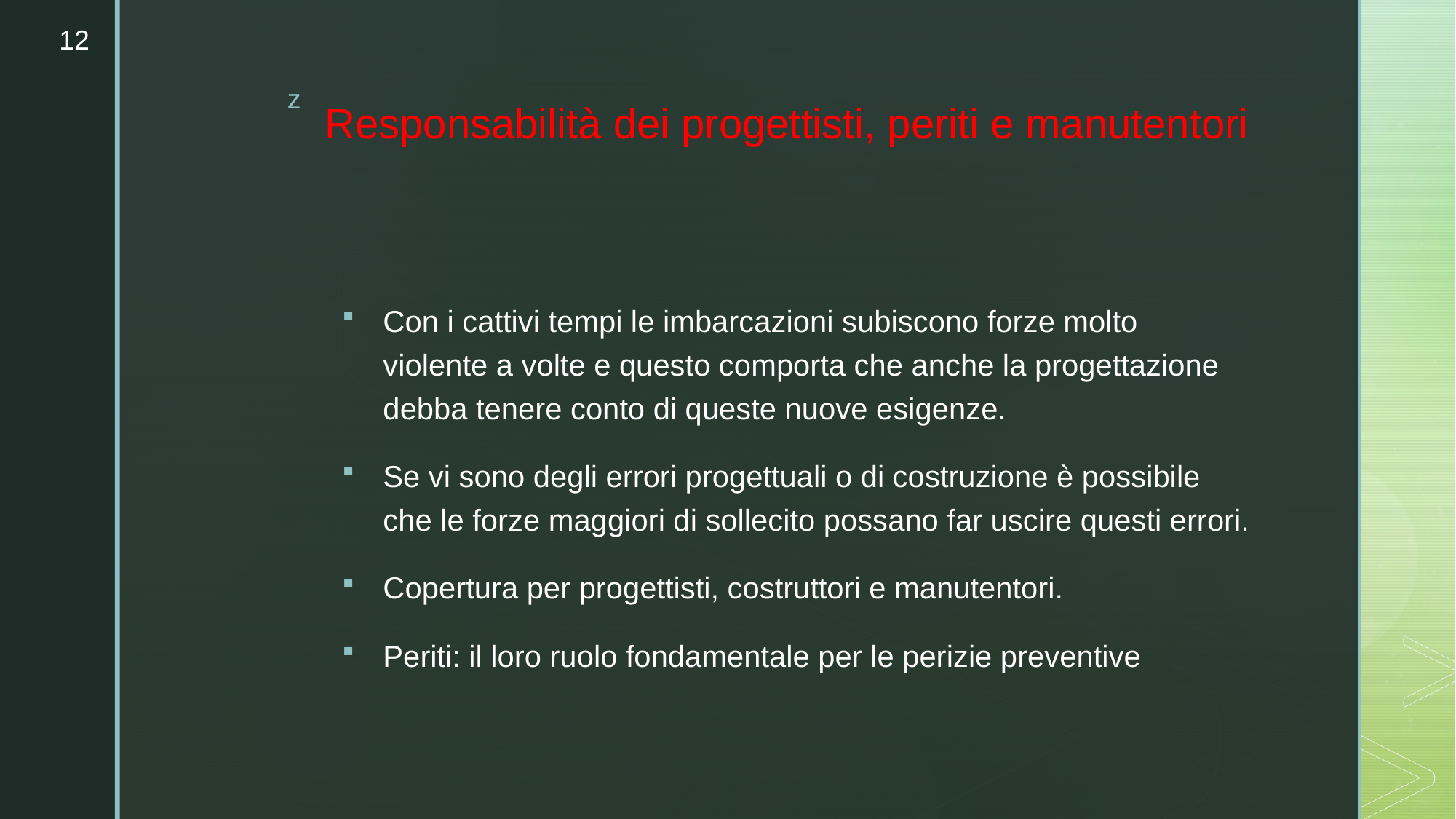

12
# Responsabilità dei progettisti, periti e manutentori
Con i cattivi tempi le imbarcazioni subiscono forze molto violente a volte e questo comporta che anche la progettazione debba tenere conto di queste nuove esigenze.
Se vi sono degli errori progettuali o di costruzione è possibile che le forze maggiori di sollecito possano far uscire questi errori.
Copertura per progettisti, costruttori e manutentori.
Periti: il loro ruolo fondamentale per le perizie preventive